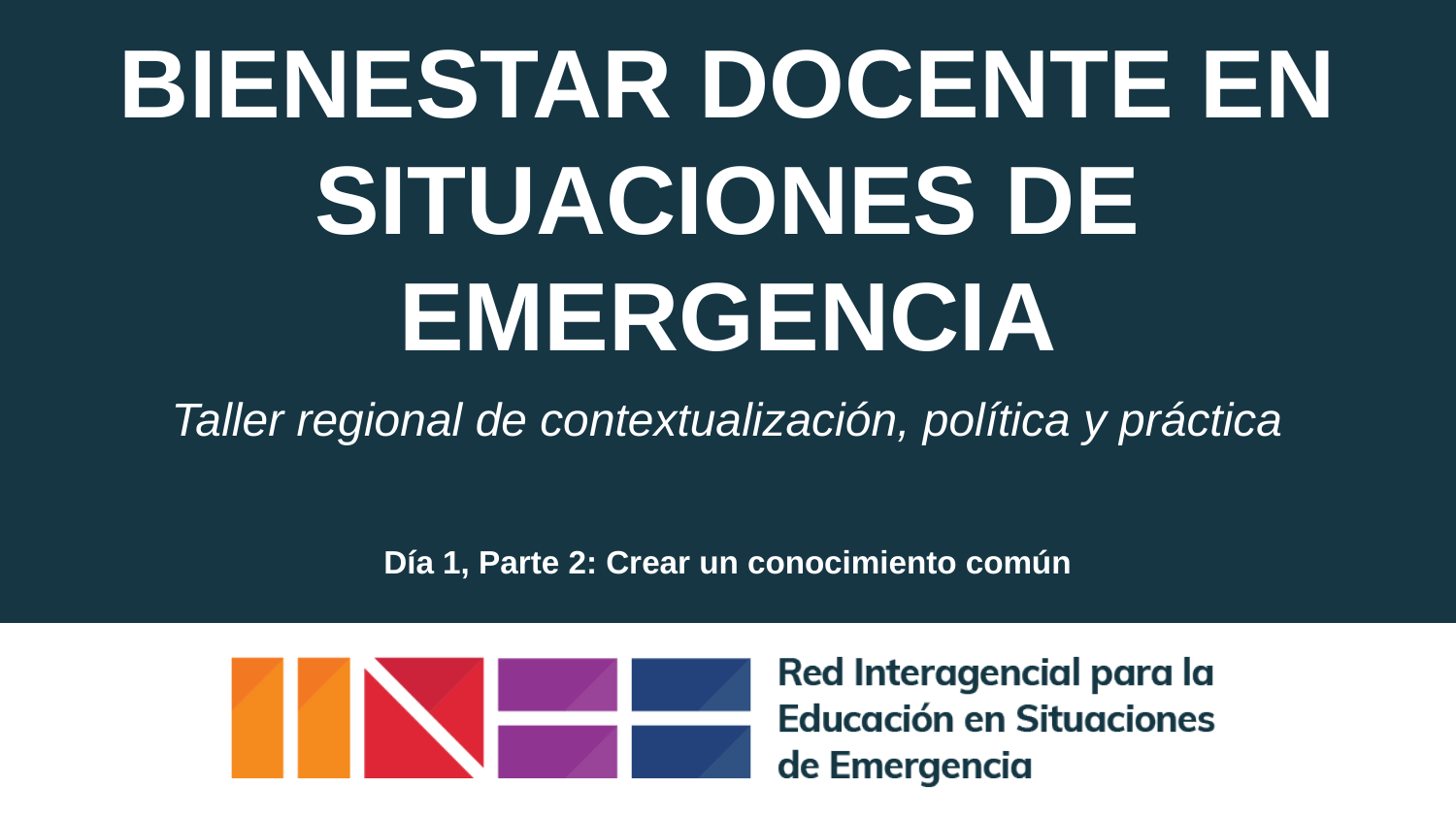

# BIENESTAR DOCENTE EN SITUACIONES DE EMERGENCIA
Taller regional de contextualización, política y práctica

Día 1, Parte 2: Crear un conocimiento común